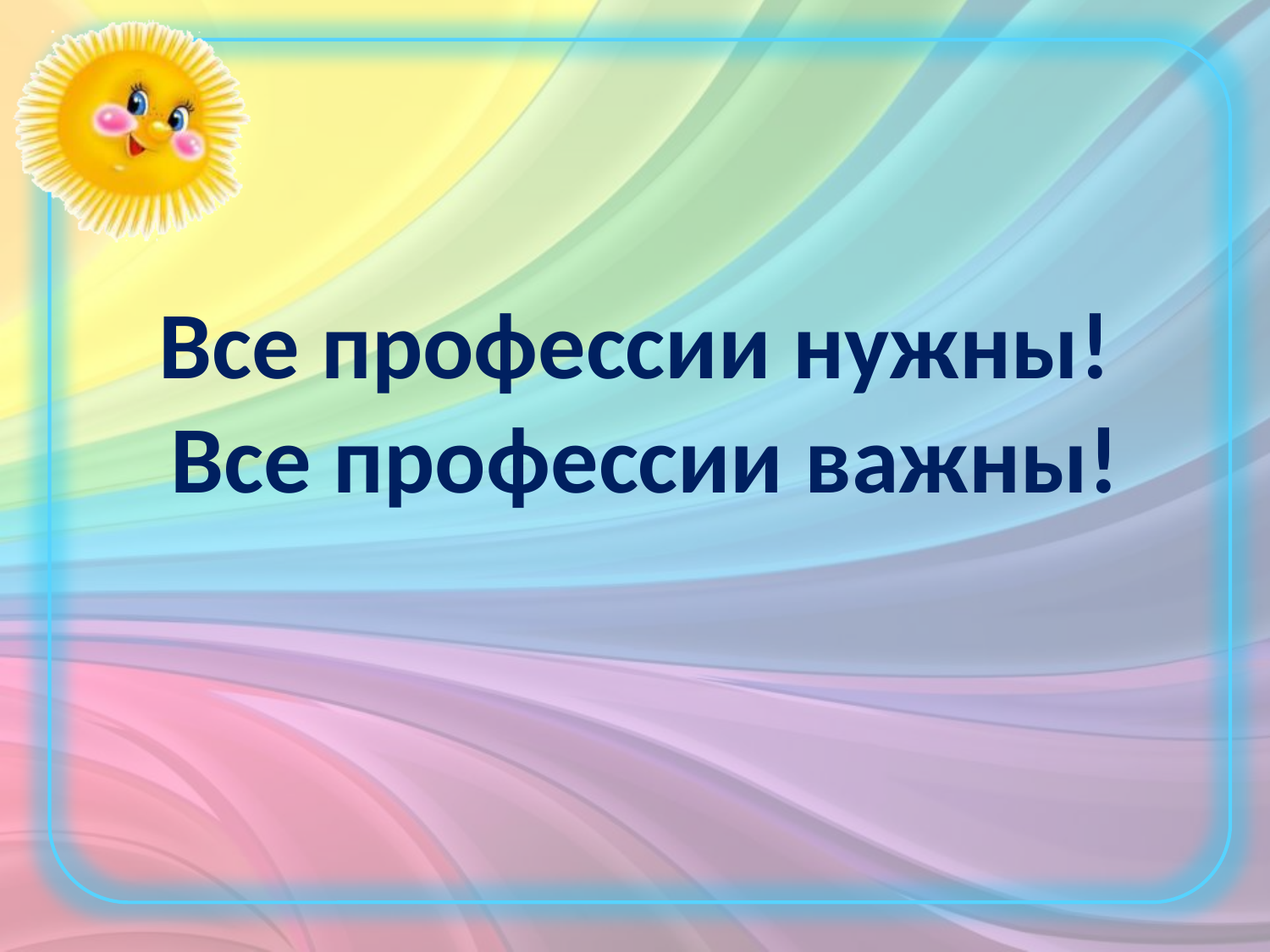

# Все профессии нужны! Все профессии важны!